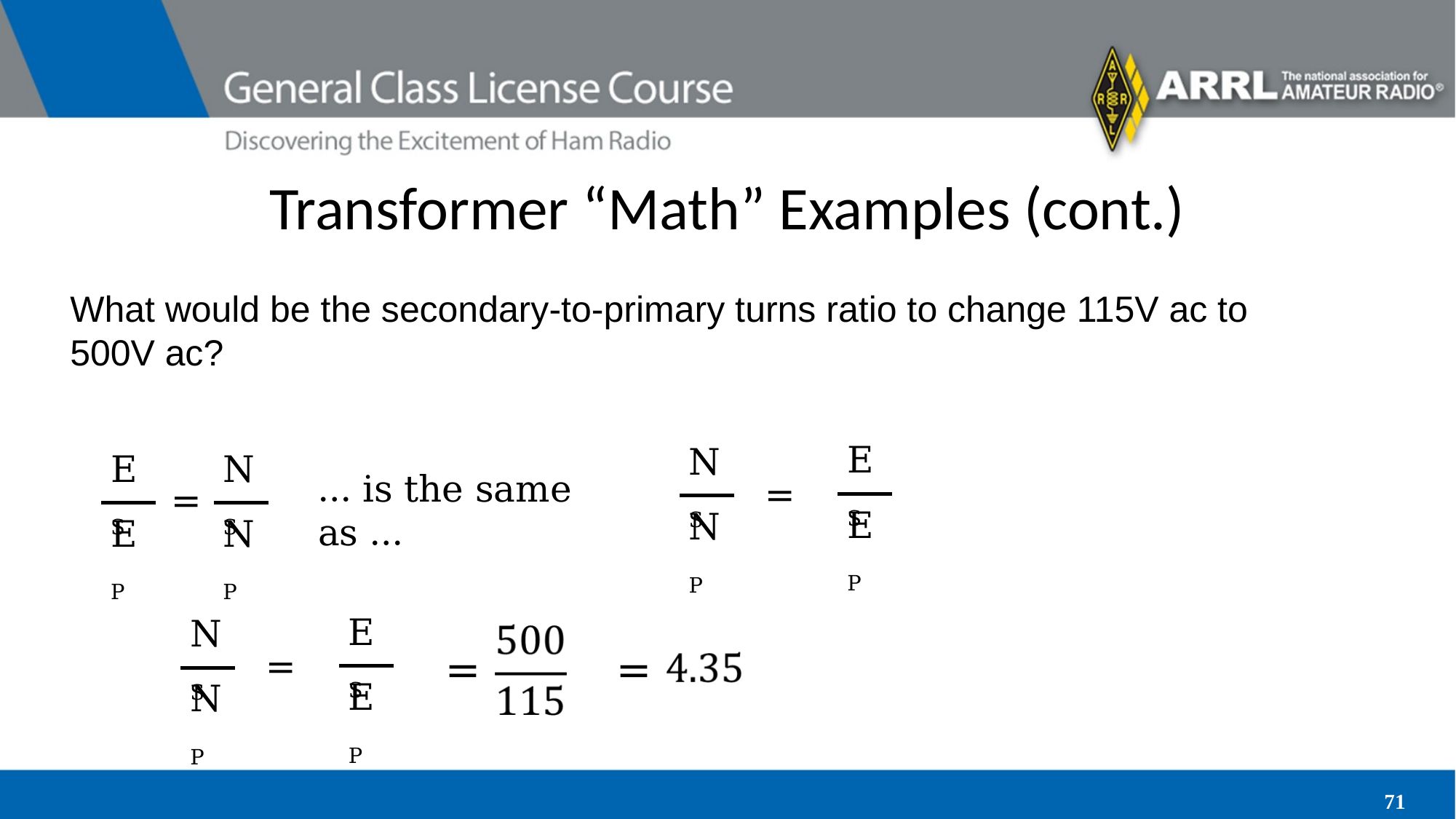

# Transformer “Math” Examples (cont.)
What would be the secondary-to-primary turns ratio to change 115V ac to 500V ac?
ES
NS
ES
NS
… is the same as …
=
=
EP
NP
EP
NP
ES
NS

=

=

=
EP
NP